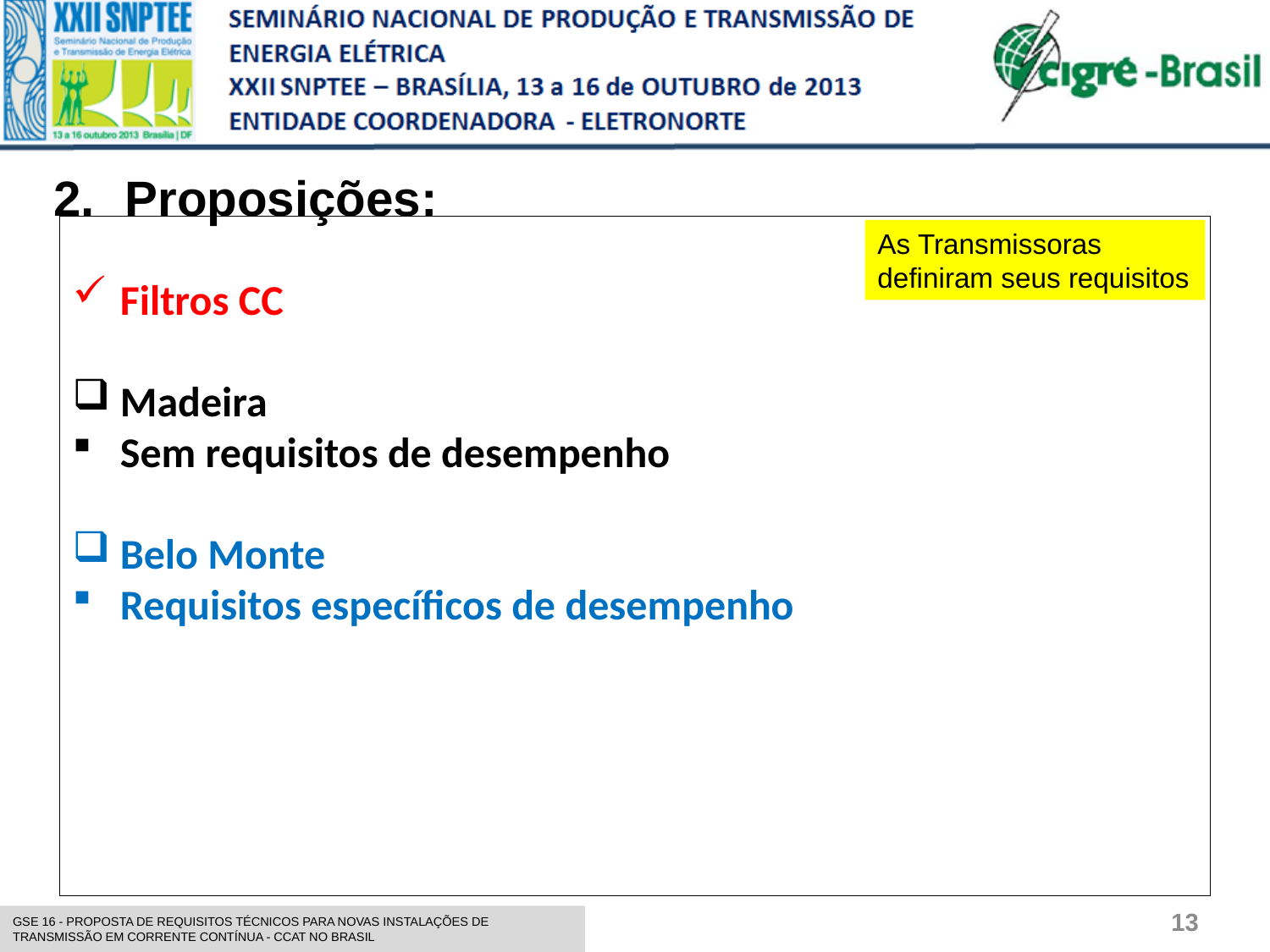

Proposições:

Filtros CC

Madeira
Sem requisitos de desempenho

Belo Monte
Requisitos específicos de desempenho

As Transmissoras definiram seus requisitos
13